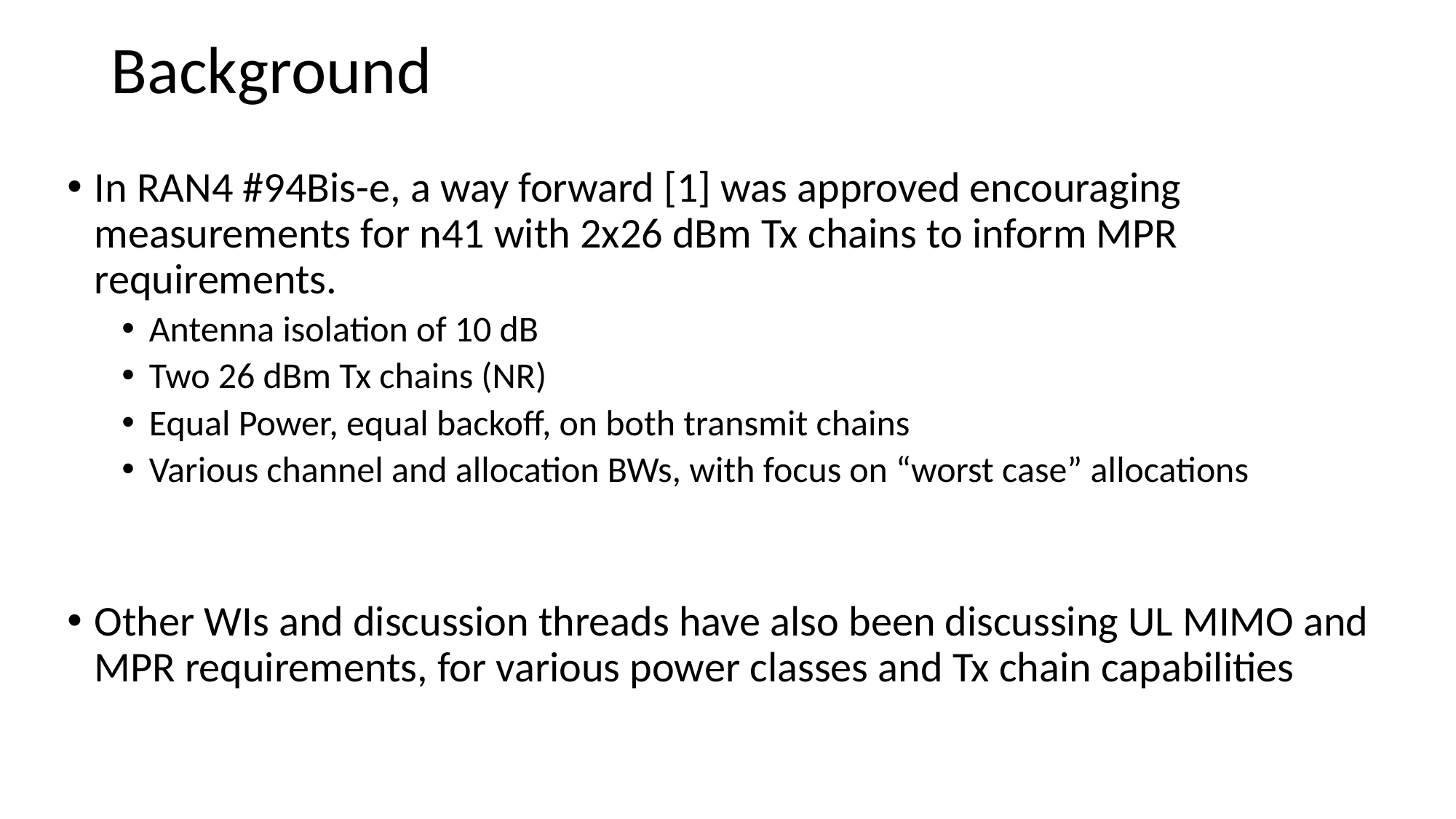

Background
In RAN4 #94Bis-e, a way forward [1] was approved encouraging measurements for n41 with 2x26 dBm Tx chains to inform MPR requirements.
Antenna isolation of 10 dB
Two 26 dBm Tx chains (NR)
Equal Power, equal backoff, on both transmit chains
Various channel and allocation BWs, with focus on “worst case” allocations

Other WIs and discussion threads have also been discussing UL MIMO and MPR requirements, for various power classes and Tx chain capabilities